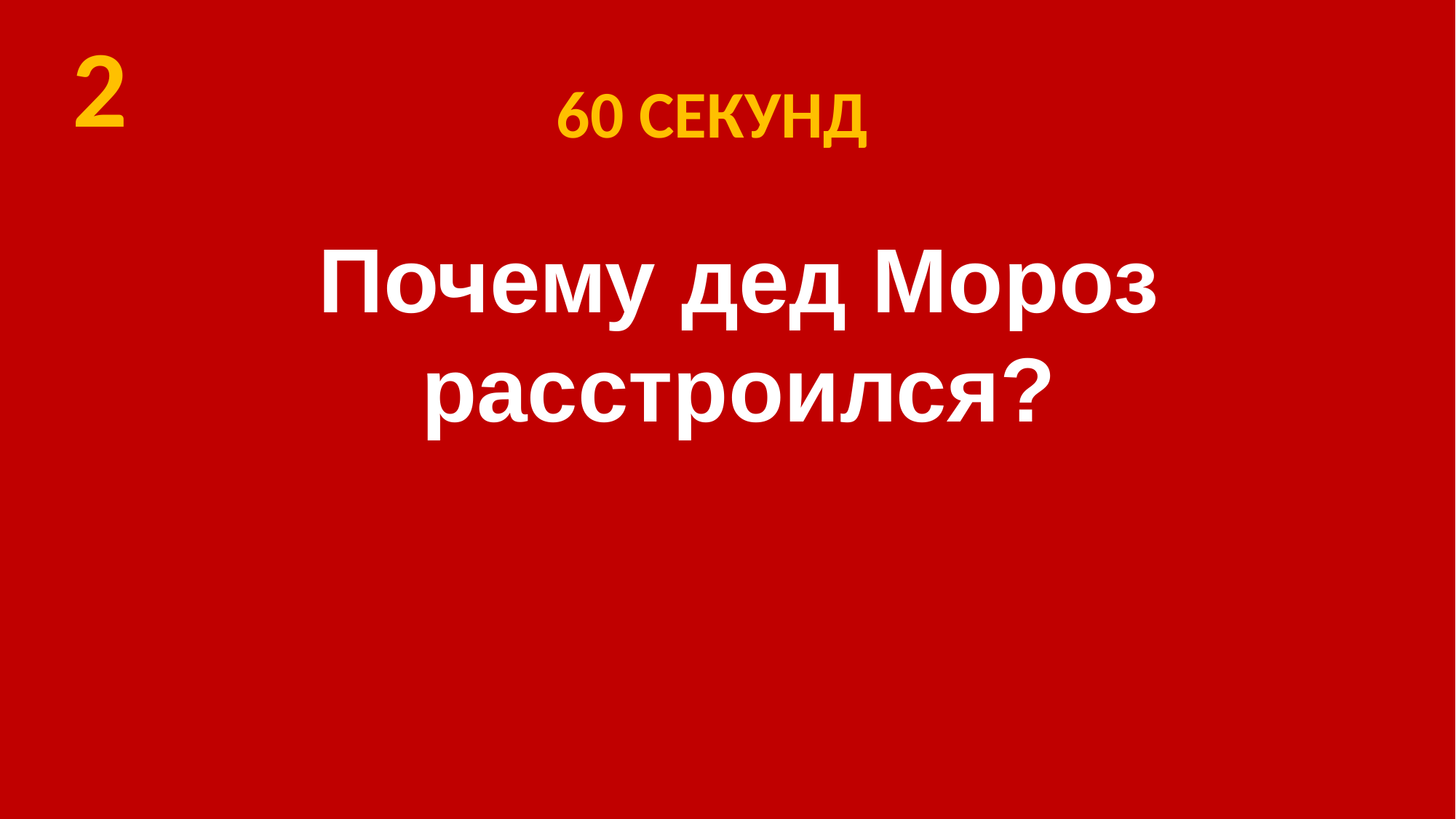

2
60 СЕКУНД
Почему дед Мороз расстроился?